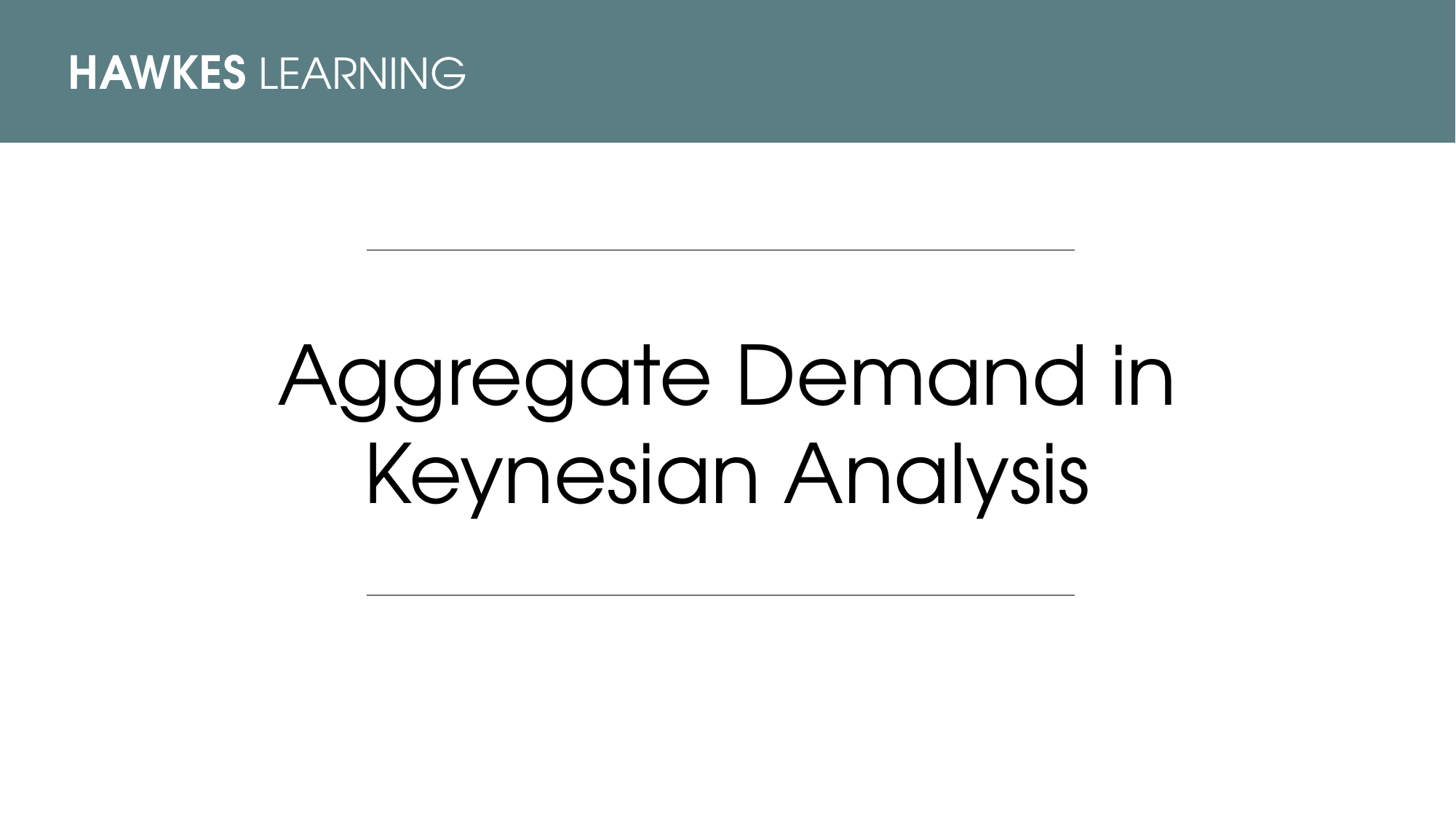

HAWKES LEARNING
Aggregate Demand in Keynesian Analysis